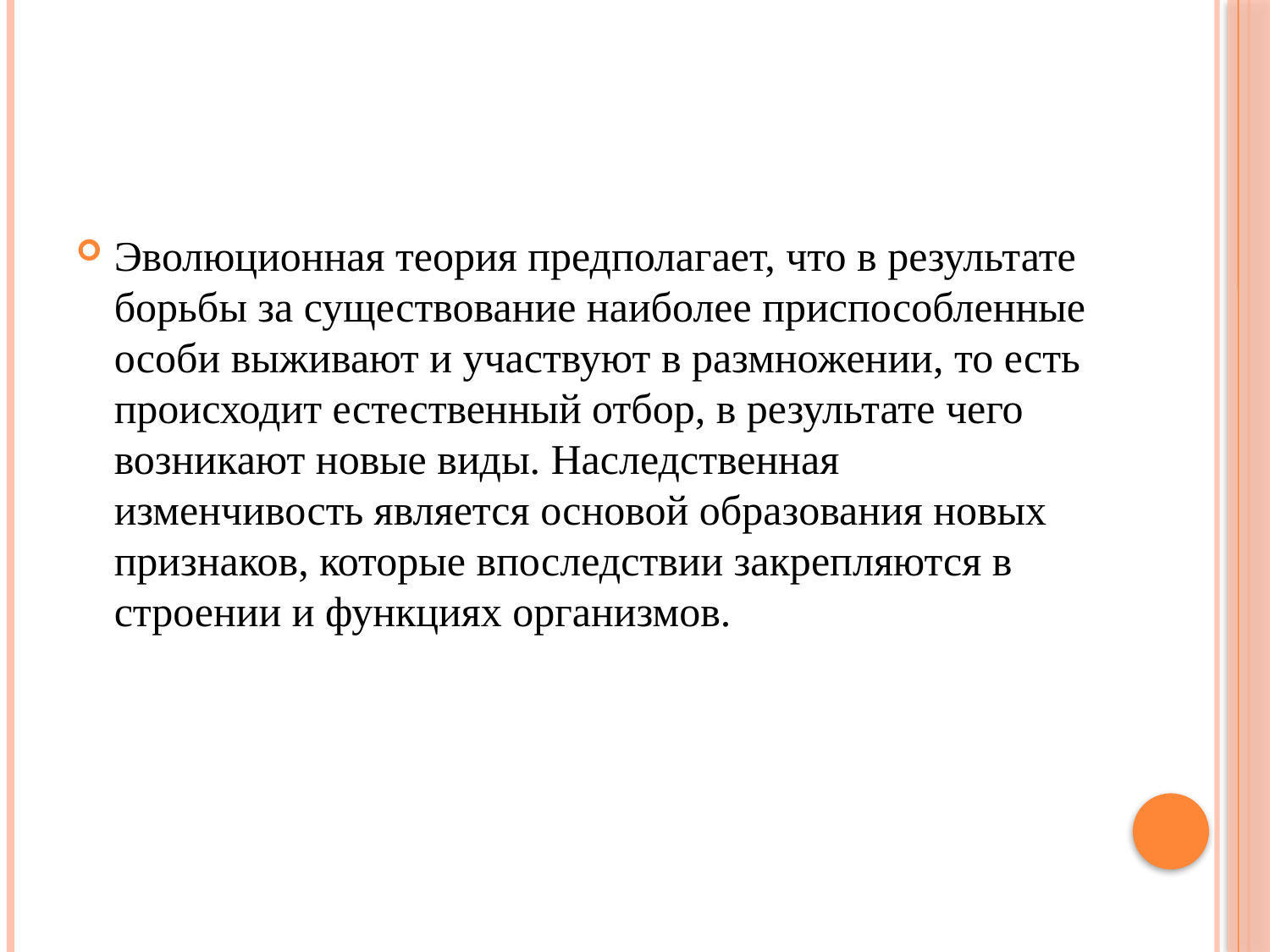

#
Эволюционная теория предполагает, что в результате борьбы за существование наиболее приспособленные особи выживают и участвуют в размножении, то есть происходит естественный отбор, в результате чего возникают новые виды. Наследственная изменчивость является основой образования новых признаков, которые впоследствии закрепляются в строении и функциях организмов.